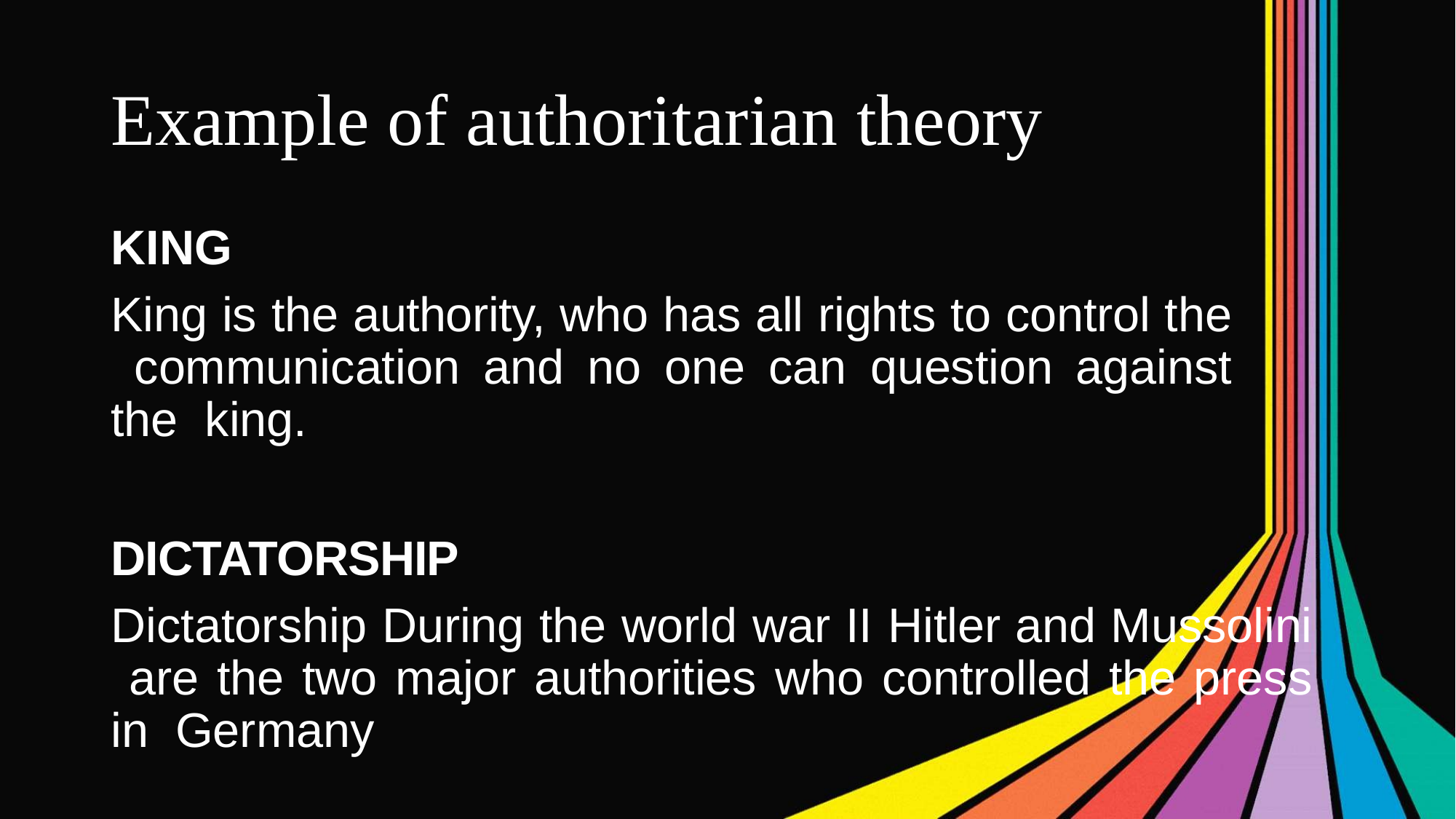

# Example of authoritarian theory
KING
King is the authority, who has all rights to control the  communication and no one can question against the  king.

DICTATORSHIP
Dictatorship During the world war II Hitler and Mussolini  are the two major authorities who controlled the press in  Germany